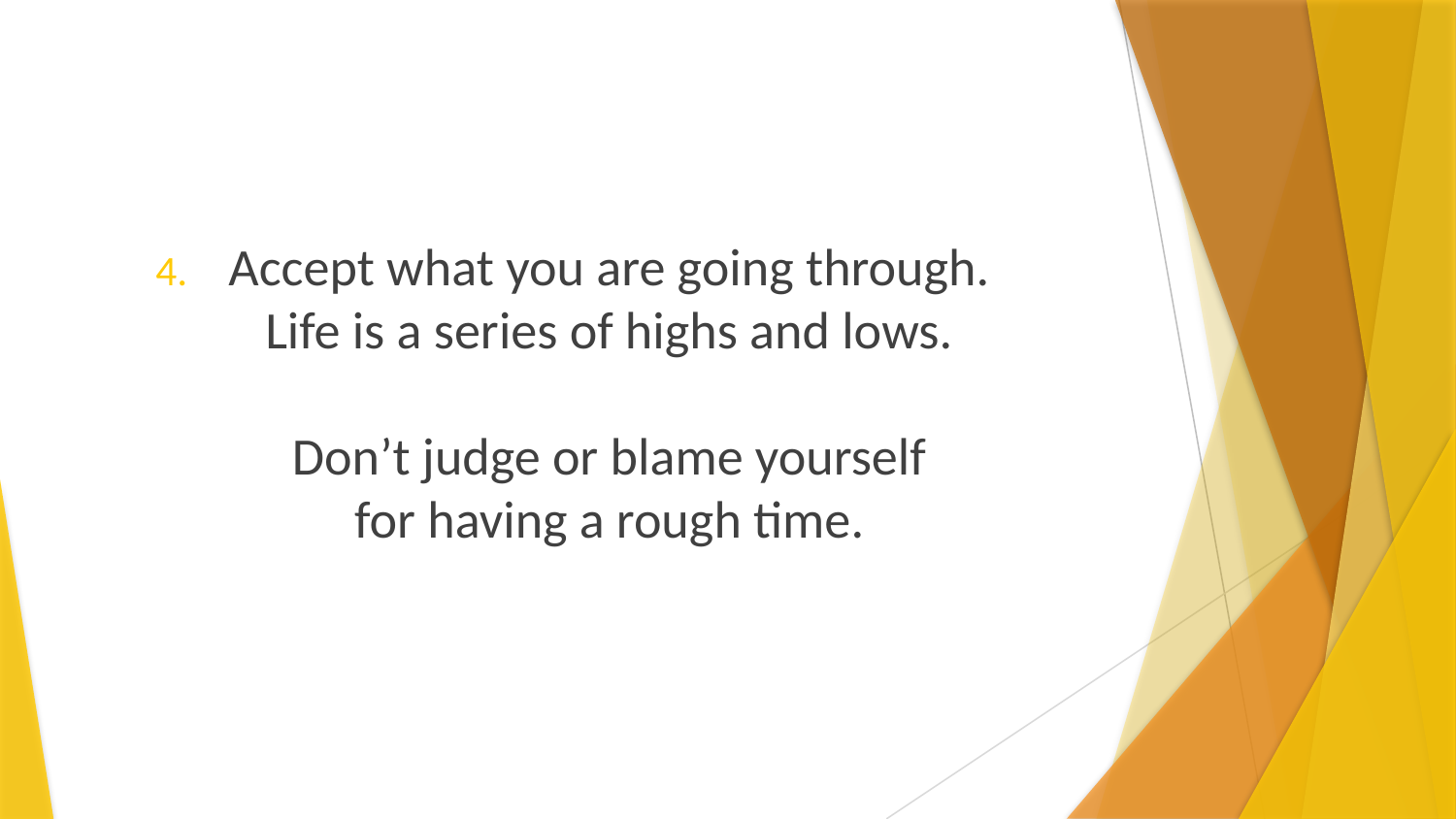

Accept what you are going through.
Life is a series of highs and lows.
Don’t judge or blame yourself
for having a rough time.